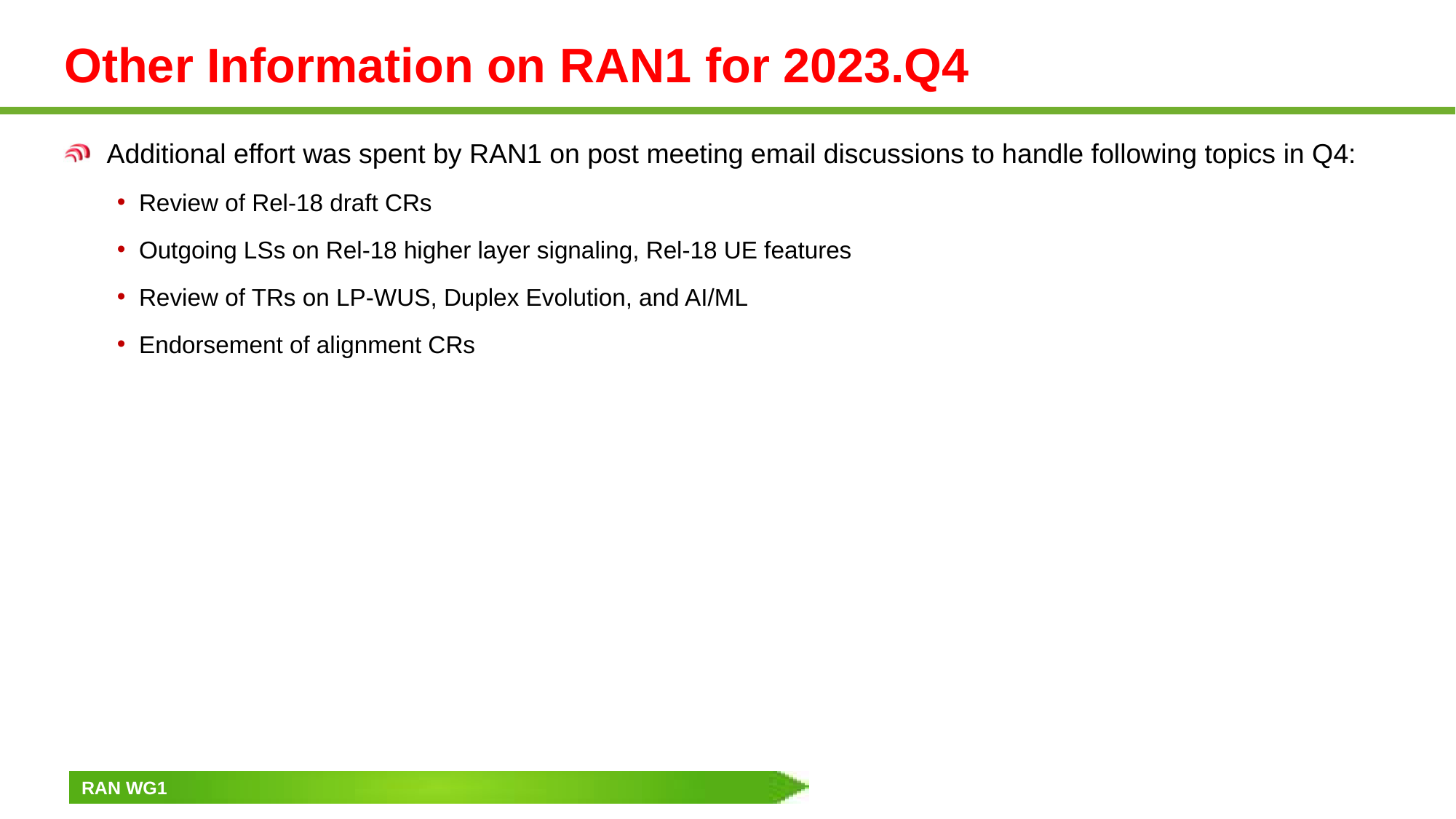

# Other Information on RAN1 for 2023.Q4
Additional effort was spent by RAN1 on post meeting email discussions to handle following topics in Q4:
Review of Rel-18 draft CRs
Outgoing LSs on Rel-18 higher layer signaling, Rel-18 UE features
Review of TRs on LP-WUS, Duplex Evolution, and AI/ML
Endorsement of alignment CRs